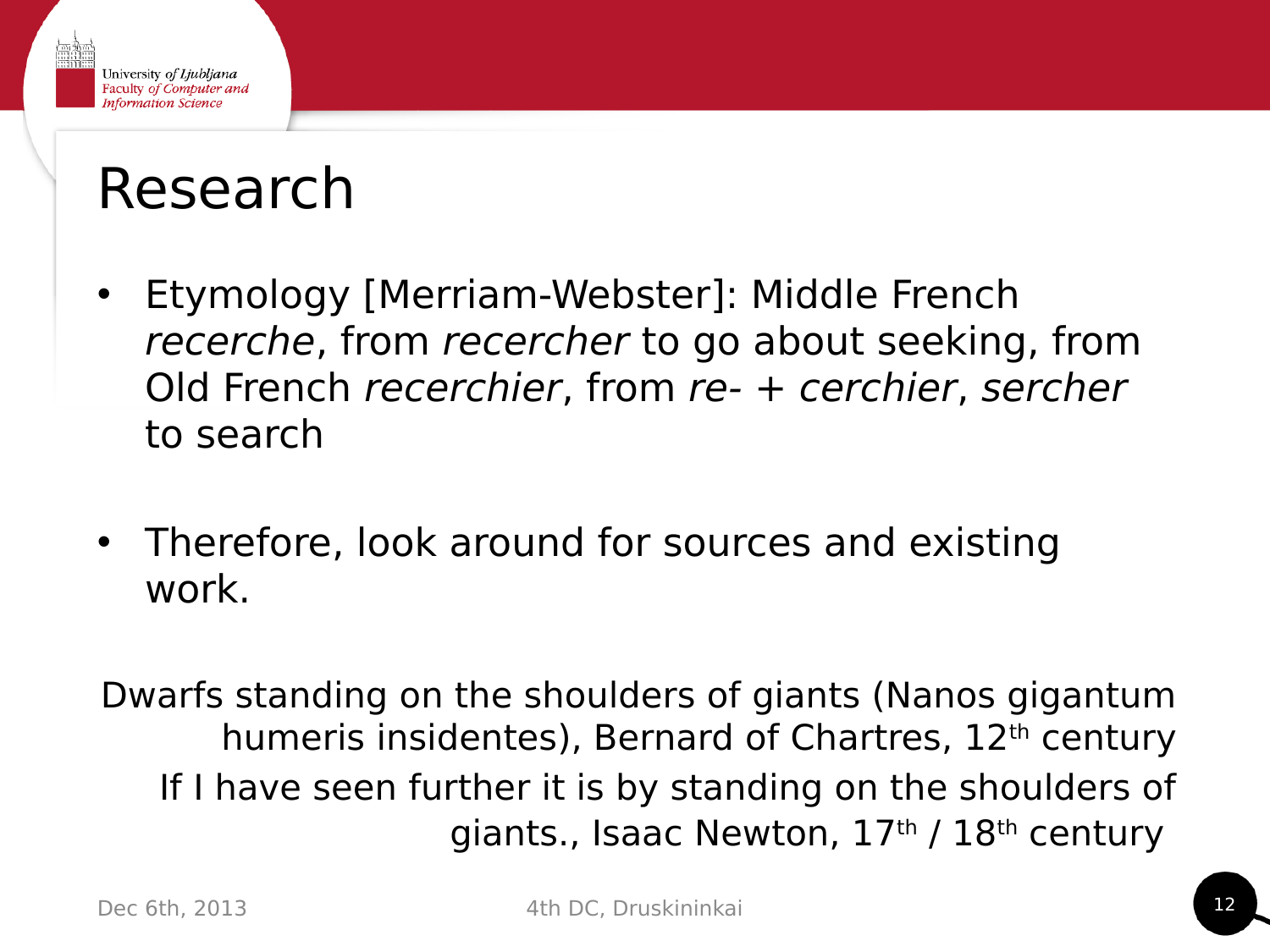

# Research
Etymology [Merriam-Webster]: Middle French recerche, from recercher to go about seeking, from Old French recerchier, from re- + cerchier, sercher to search

Therefore, look around for sources and existing work.

Dwarfs standing on the shoulders of giants (Nanos gigantum humeris insidentes), Bernard of Chartres, 12th century
If I have seen further it is by standing on the shoulders of giants., Isaac Newton, 17th / 18th century

12
Dec 6th, 2013
4th DC, Druskininkai